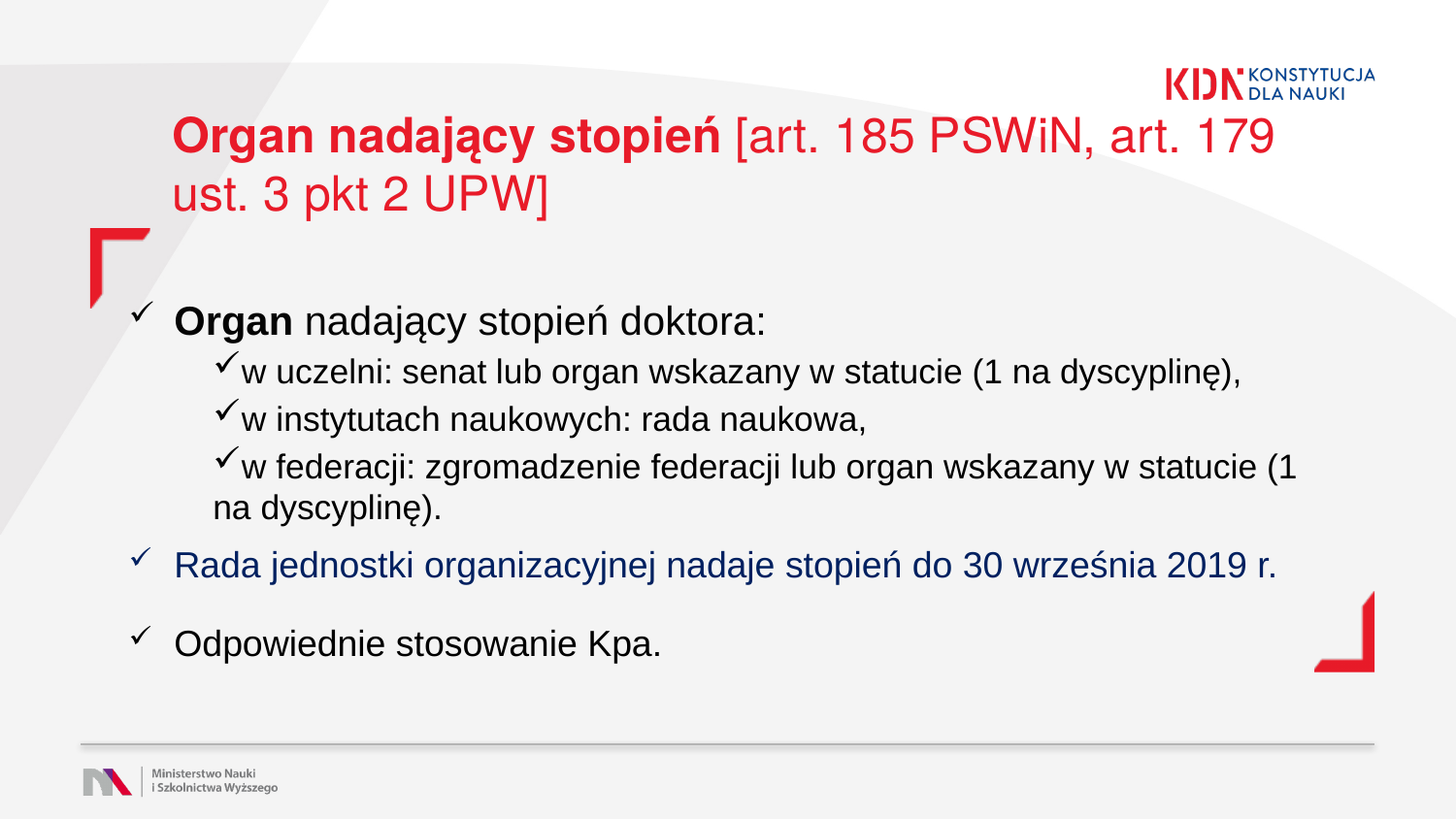

# Organ nadający stopień [art. 185 PSWiN, art. 179 ust. 3 pkt 2 UPW]

Organ nadający stopień doktora:
w uczelni: senat lub organ wskazany w statucie (1 na dyscyplinę),
w instytutach naukowych: rada naukowa,
w federacji: zgromadzenie federacji lub organ wskazany w statucie (1 na dyscyplinę).
Rada jednostki organizacyjnej nadaje stopień do 30 września 2019 r.
Odpowiednie stosowanie Kpa.